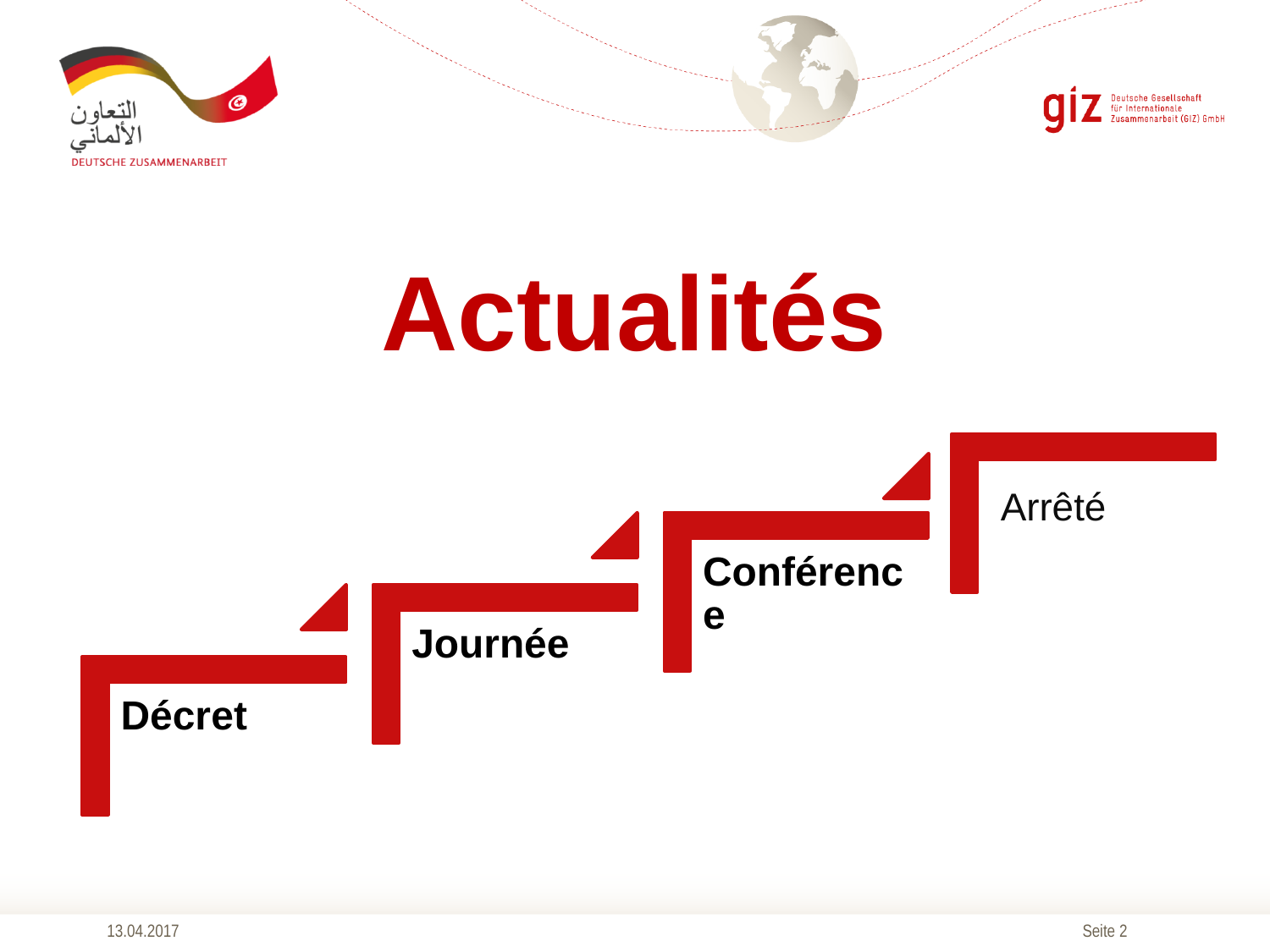

# Actualités

Décret
Journée
Conférence

Arrêté
13.04.2017